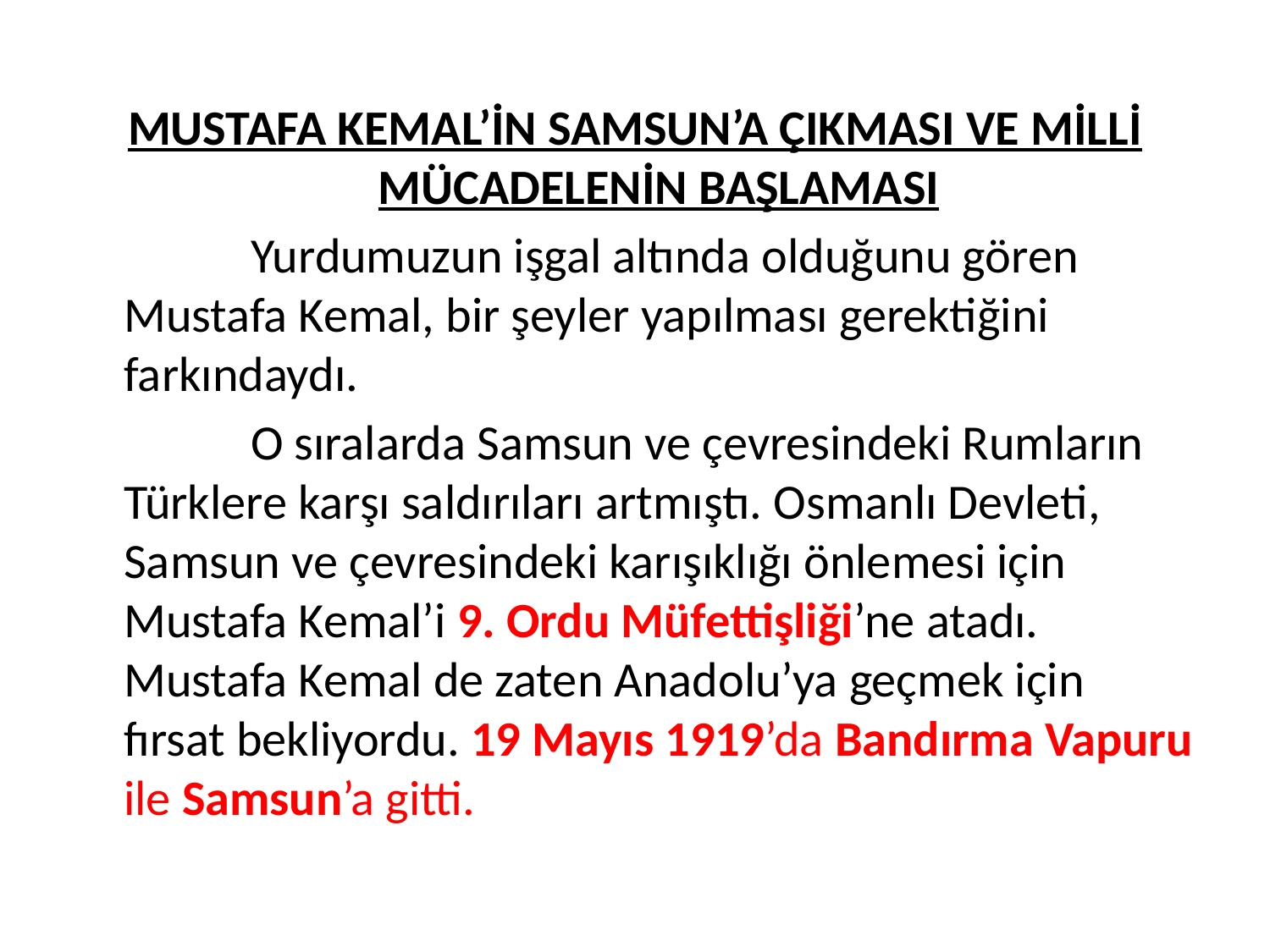

MUSTAFA KEMAL’İN SAMSUN’A ÇIKMASI VE MİLLİ MÜCADELENİN BAŞLAMASI
    		Yurdumuzun işgal altında olduğunu gören Mustafa Kemal, bir şeyler yapılması gerektiğini farkındaydı.
		O sıralarda Samsun ve çevresindeki Rumların Türklere karşı saldırıları artmıştı. Osmanlı Devleti, Samsun ve çevresindeki karışıklığı önlemesi için Mustafa Kemal’i 9. Ordu Müfettişliği’ne atadı. 	Mustafa Kemal de zaten Anadolu’ya geçmek için fırsat bekliyordu. 19 Mayıs 1919’da Bandırma Vapuru ile Samsun’a gitti.